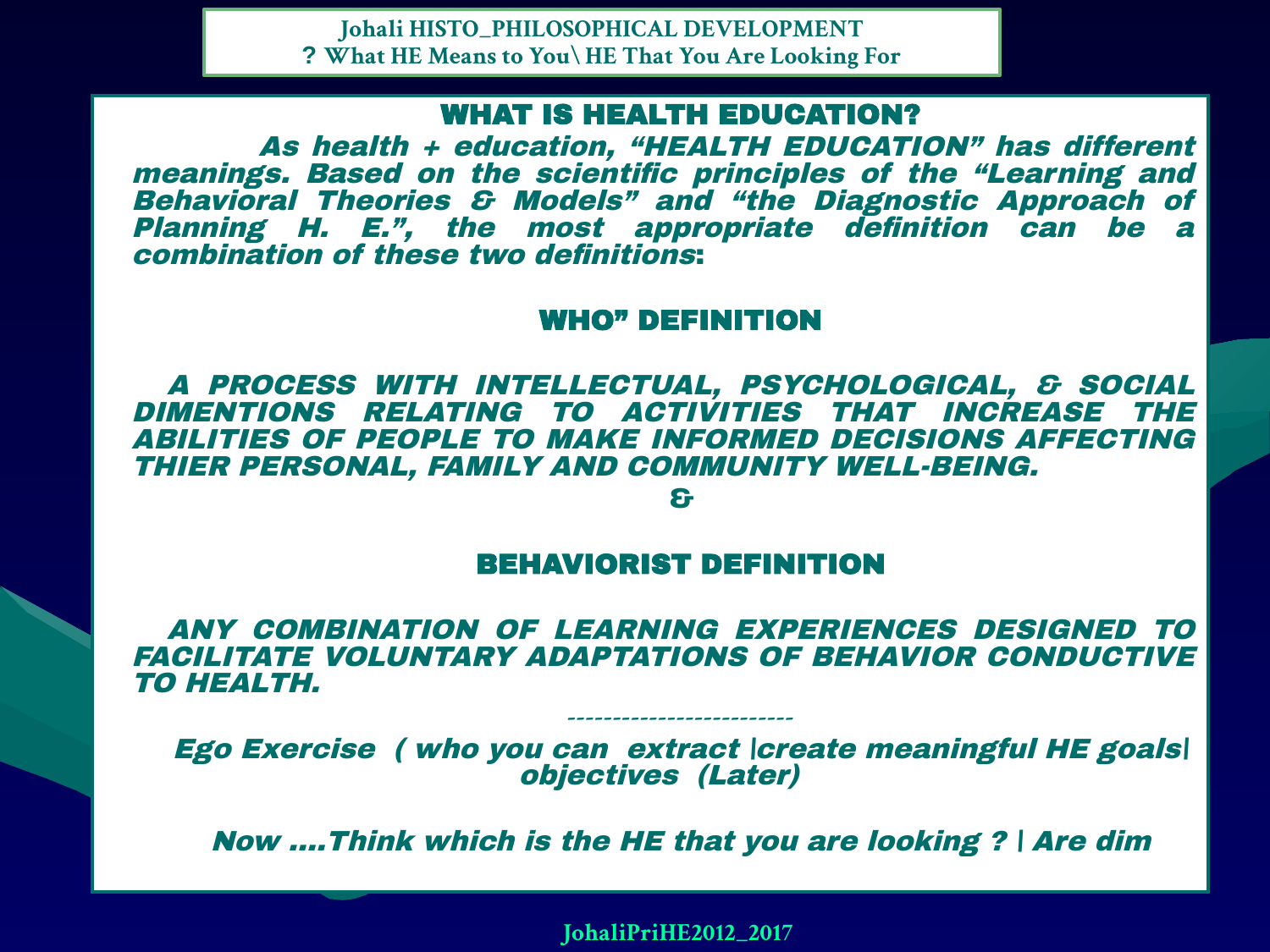

Johali HISTO_PHILOSOPHICAL DEVELOPMENT
What HE Means to You\ HE That You Are Looking For ?
WHAT IS HEALTH EDUCATION?
	As health + education, “HEALTH EDUCATION” has different meanings. Based on the scientific principles of the “Learning and Behavioral Theories & Models” and “the Diagnostic Approach of Planning H. E.”, the most appropriate definition can be a combination of these two definitions:

WHO” DEFINITION

A PROCESS WITH INTELLECTUAL, PSYCHOLOGICAL, & SOCIAL DIMENTIONS RELATING TO ACTIVITIES THAT INCREASE THE ABILITIES OF PEOPLE TO MAKE INFORMED DECISIONS AFFECTING THIER PERSONAL, FAMILY AND COMMUNITY WELL-BEING.
&

BEHAVIORIST DEFINITION

ANY COMBINATION OF LEARNING EXPERIENCES DESIGNED TO FACILITATE VOLUNTARY ADAPTATIONS OF BEHAVIOR CONDUCTIVE TO HEALTH.
-------------------------
Ego Exercise  ( who you can  extract \create meaningful HE goals\ objectives  (Later)

Now ….Think which is the HE that you are looking ? \ Are dim
JohaliPriHE2012_2017